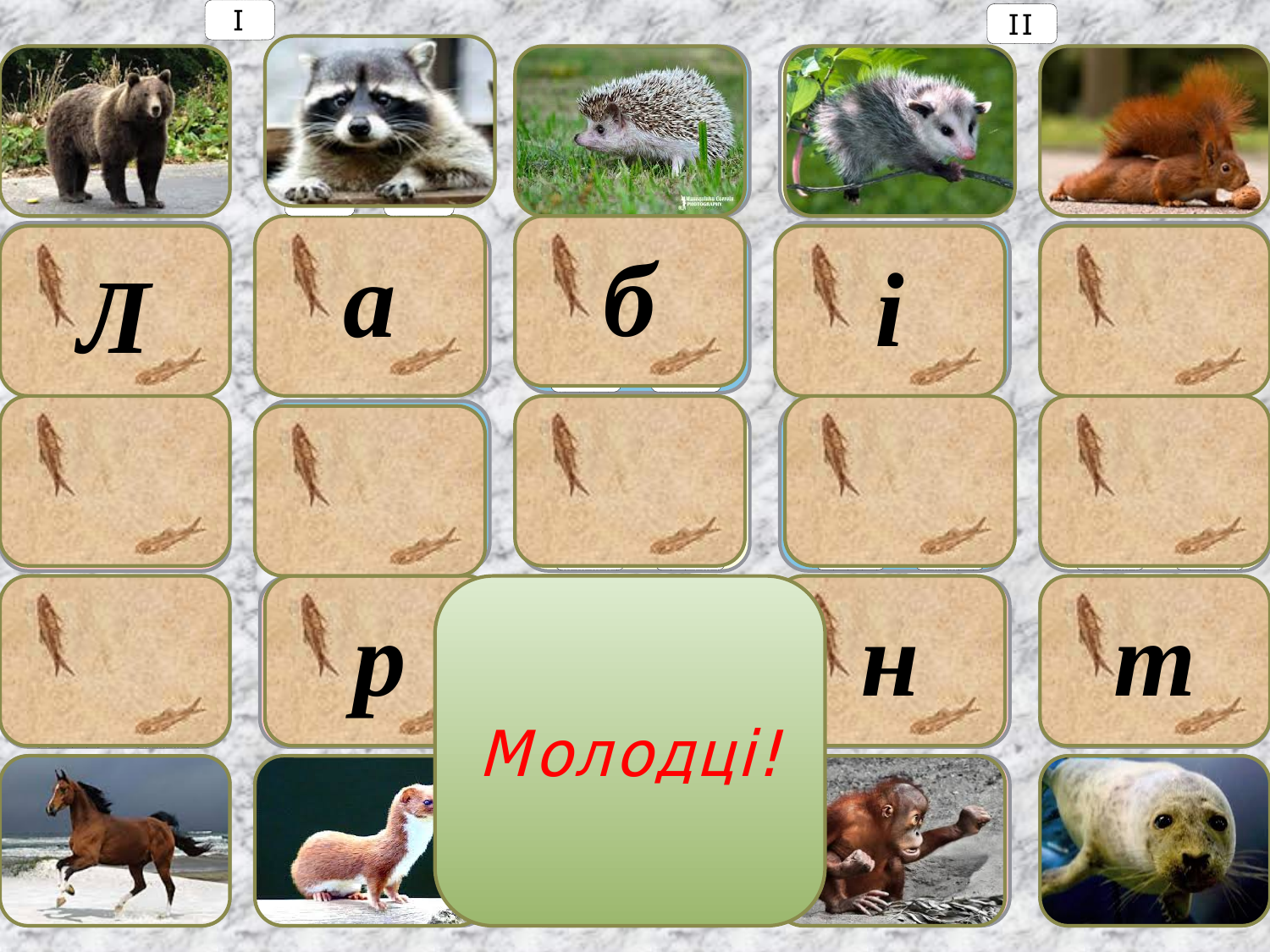

I
II
Для ссавців характерним є турбота про потомство
Шкіра ссавців позбалена  залоз
Їжаки і кроти належать до яйцекладних
Видільна система ссавців представлена ниркою
Травна система наскрізна, починається ротовим отвором
Ссавці – це теплокровні тварини
Кінцівки савців розташовані під тулубом
Качкодзьоб та єхидна належать до сумчастих ссавців
Ссавці – роздільностатеві тварини
Ласка, лось та жовтопуз відносяться до ссавців
Зуби ссавців  однакові за будовою і функцією
У багатьох ссавців тіло вкрито шерстю
Кенгуру та коала належать до плацентарних ссавців
Розвиток ссавців - прямий
Криса, як і всі ссавці має ікла
У ссавців серце чотирикамерне
Запліднення у ссавців зовнішнє
Орган дихання ссавців - легені
Кровоносна система у ссавців замкнена
Шийний відділ хребта у ссавців має 6 хребців
Фініш
Повторення – мать вчення!
У ссавців розвинені молочні залози

Середовище життя ссавців - суходіл
Головний мозок має звилини та борозни
Фініш
Повторення – мать вчення!

Так
Ні
Так
Ні
Так
Ні
Ні
Так
Так
Ні
а
б
Л
і

Так
Ні
Так
Ні
Так
Ні
Так
Ні
Так
Ні

Так
Ні
Так
Ні
Так
Ні
Так
Ні
Так
Ні

р
Молодці!
и
н
т
Ні
Так
Так
Ні
Так
Ні
Так
Ні
Так
Ні

Дальше
Так
Ні
Так
Ні
Так
Ні
Дальше